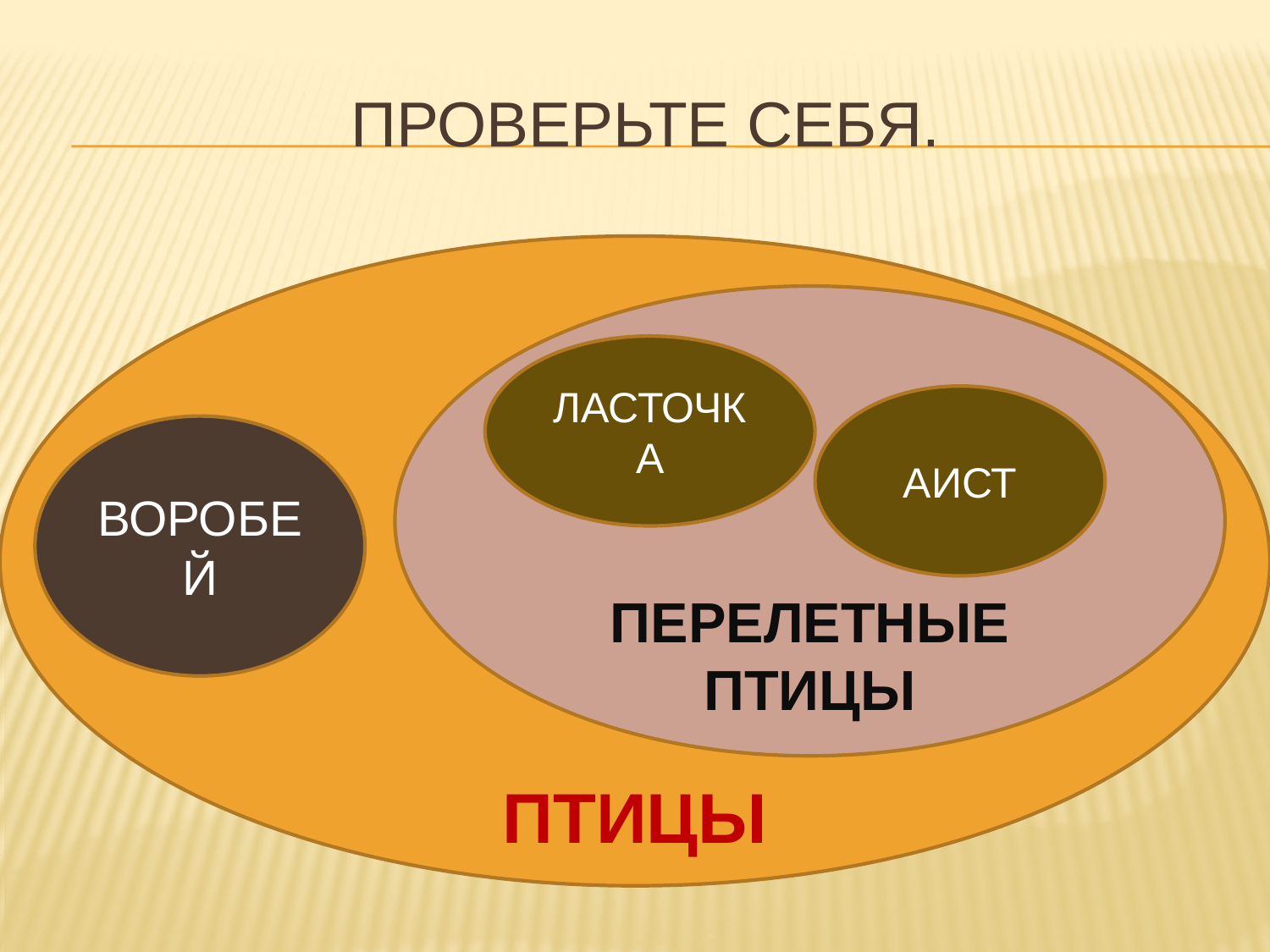

# ПРОВЕРЬТЕ СЕБЯ.

ПТИЦЫ

ПЕРЕЛЕТНЫЕ ПТИЦЫ
ЛАСТОЧКА
АИСТ
ВОРОБЕЙ